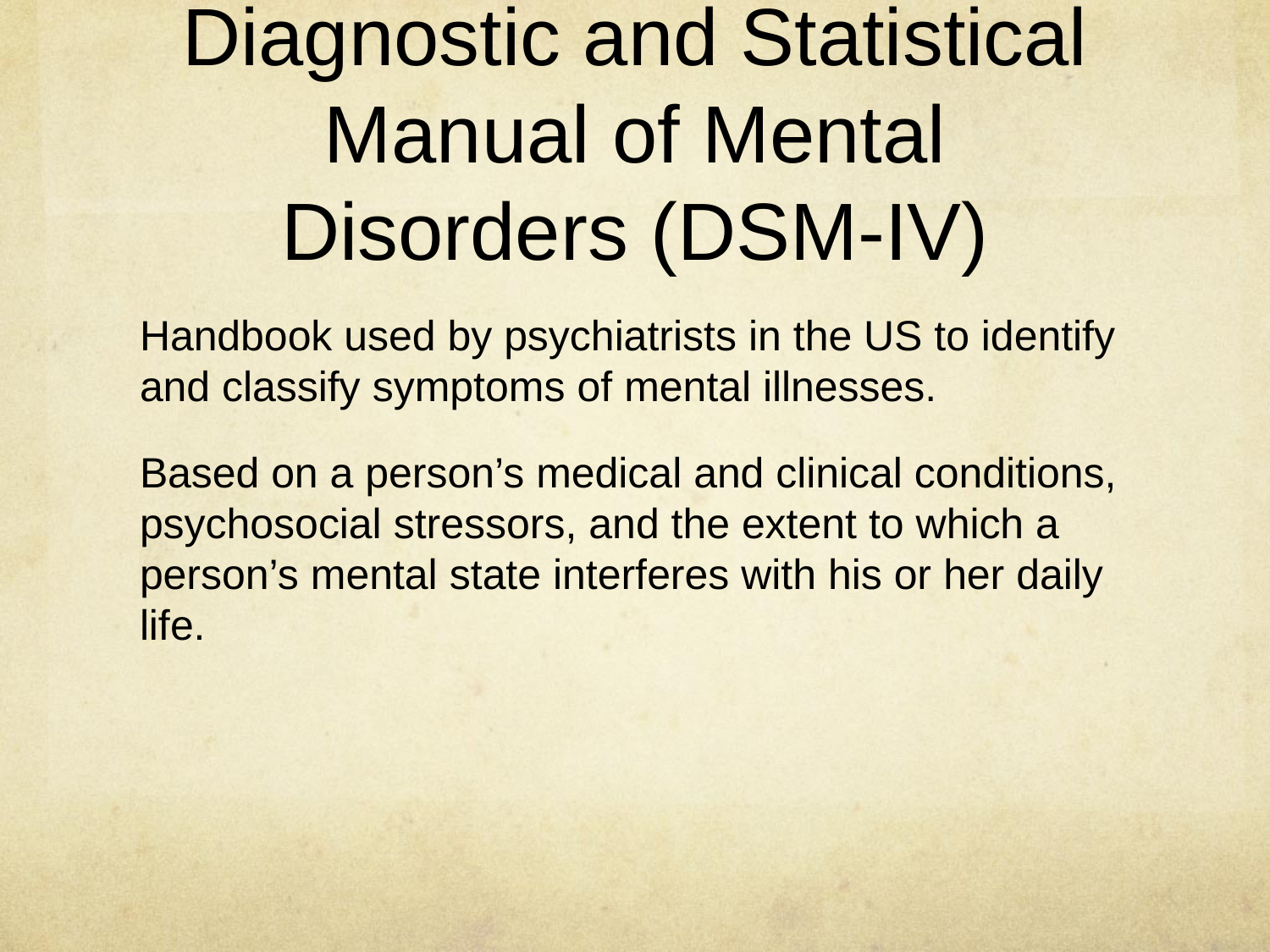

# Diagnostic and Statistical Manual of Mental Disorders (DSM-IV)
Handbook used by psychiatrists in the US to identify and classify symptoms of mental illnesses.
Based on a person’s medical and clinical conditions, psychosocial stressors, and the extent to which a person’s mental state interferes with his or her daily life.